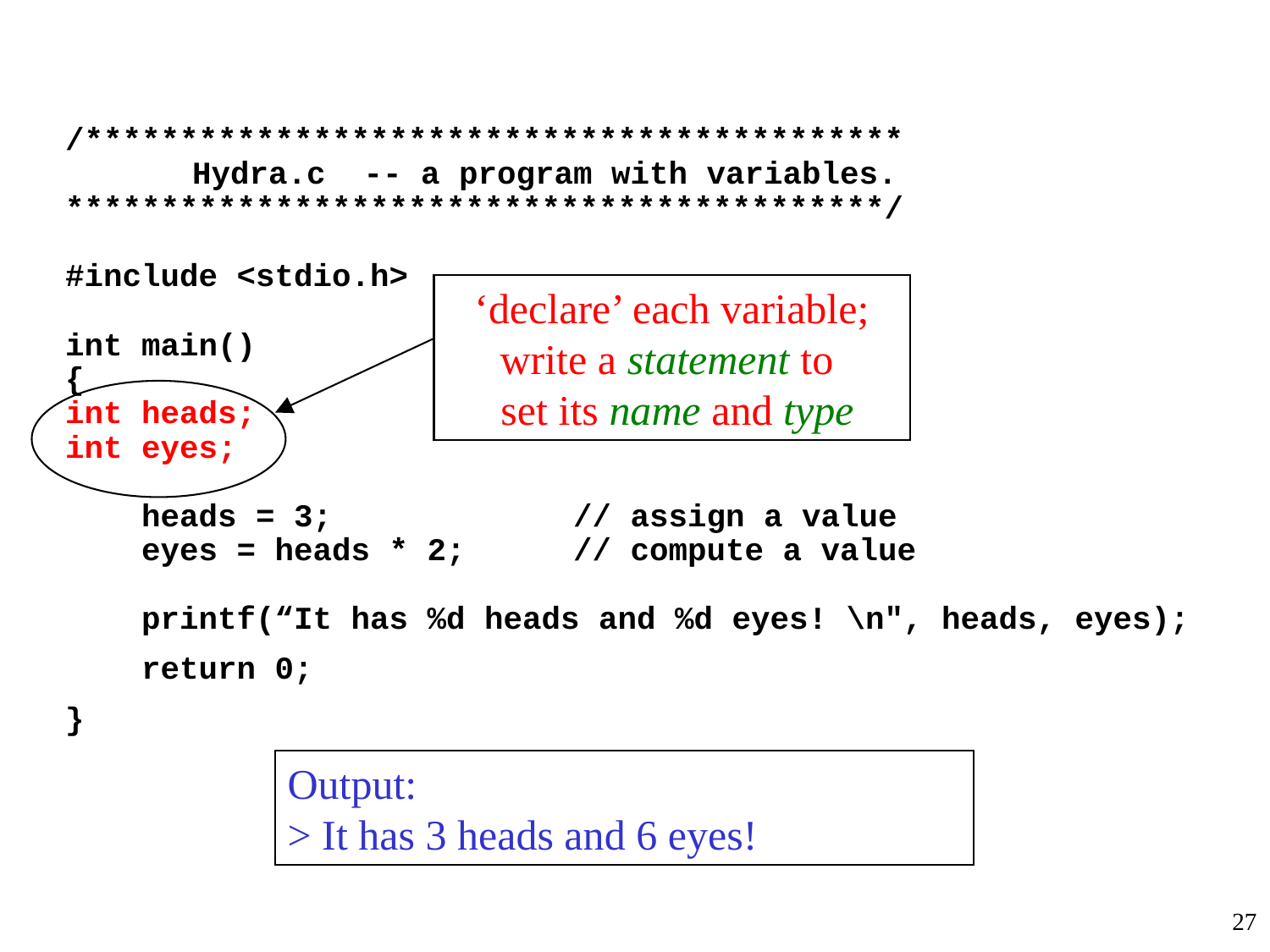

/*******************************************
	Hydra.c  -- a program with variables.
*******************************************/
#include <stdio.h>
int main()
{
int heads;
int eyes;
    heads = 3;  		// assign a value
    eyes = heads * 2;	// compute a value
    printf(“It has %d heads and %d eyes! \n", heads, eyes);
    return 0;
}
‘declare’ each variable; write a statement to
 set its name and type

Output:
> It has 3 heads and 6 eyes!
27